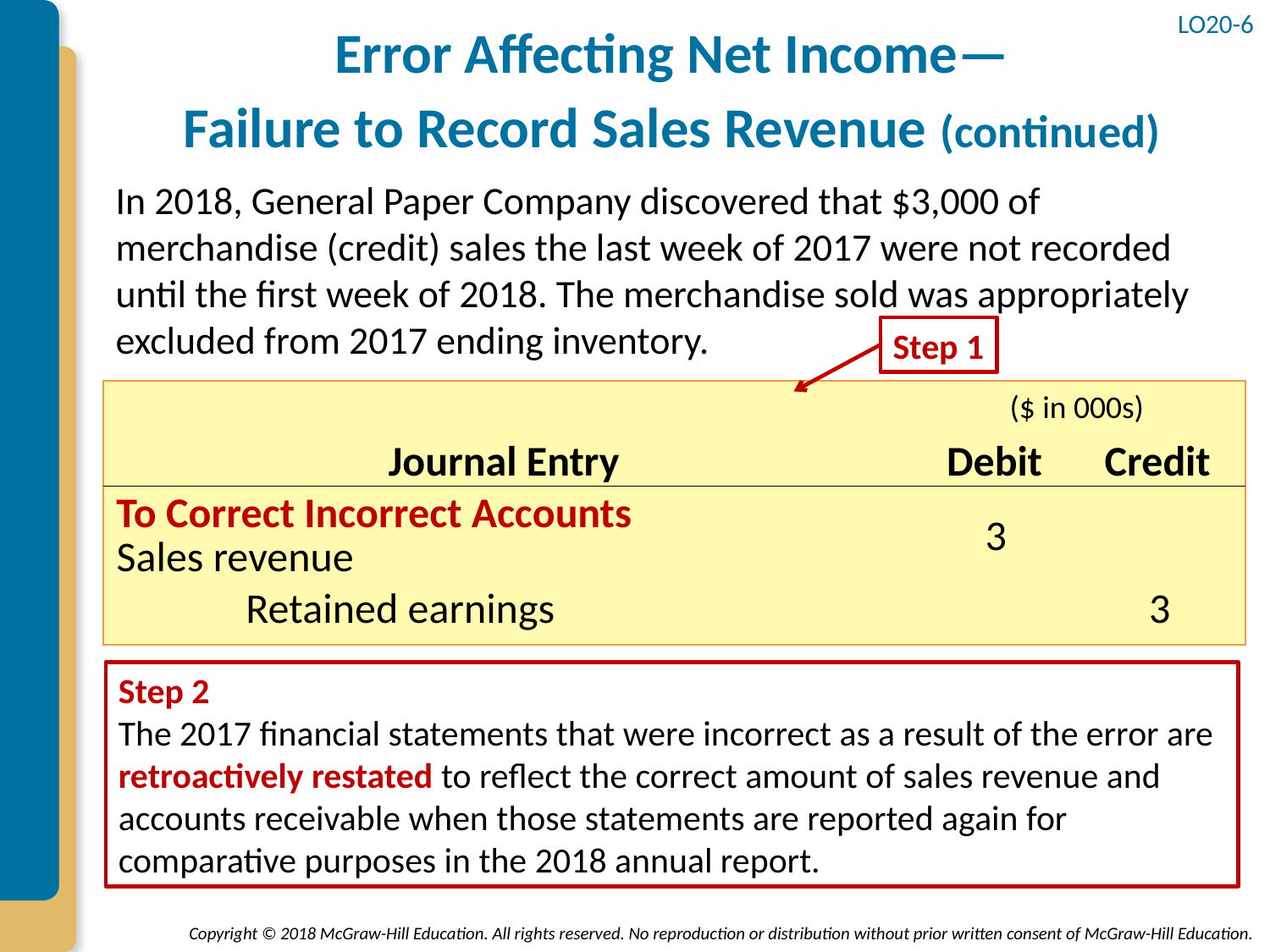

# Error Affecting Net Income— Failure to Record Sales Revenue (continued)
LO20-6

In 2018, General Paper Company discovered that $3,000 of merchandise (credit) sales the last week of 2017 were not recorded until the first week of 2018. The merchandise sold was appropriately excluded from 2017 ending inventory.

Step 1

($ in 000s)
Journal Entry
Debit
Credit
To Correct Incorrect Accounts
3
Sales revenue
	Retained earnings
3
Step 2
The 2017 financial statements that were incorrect as a result of the error are retroactively restated to reflect the correct amount of sales revenue and accounts receivable when those statements are reported again for comparative purposes in the 2018 annual report.